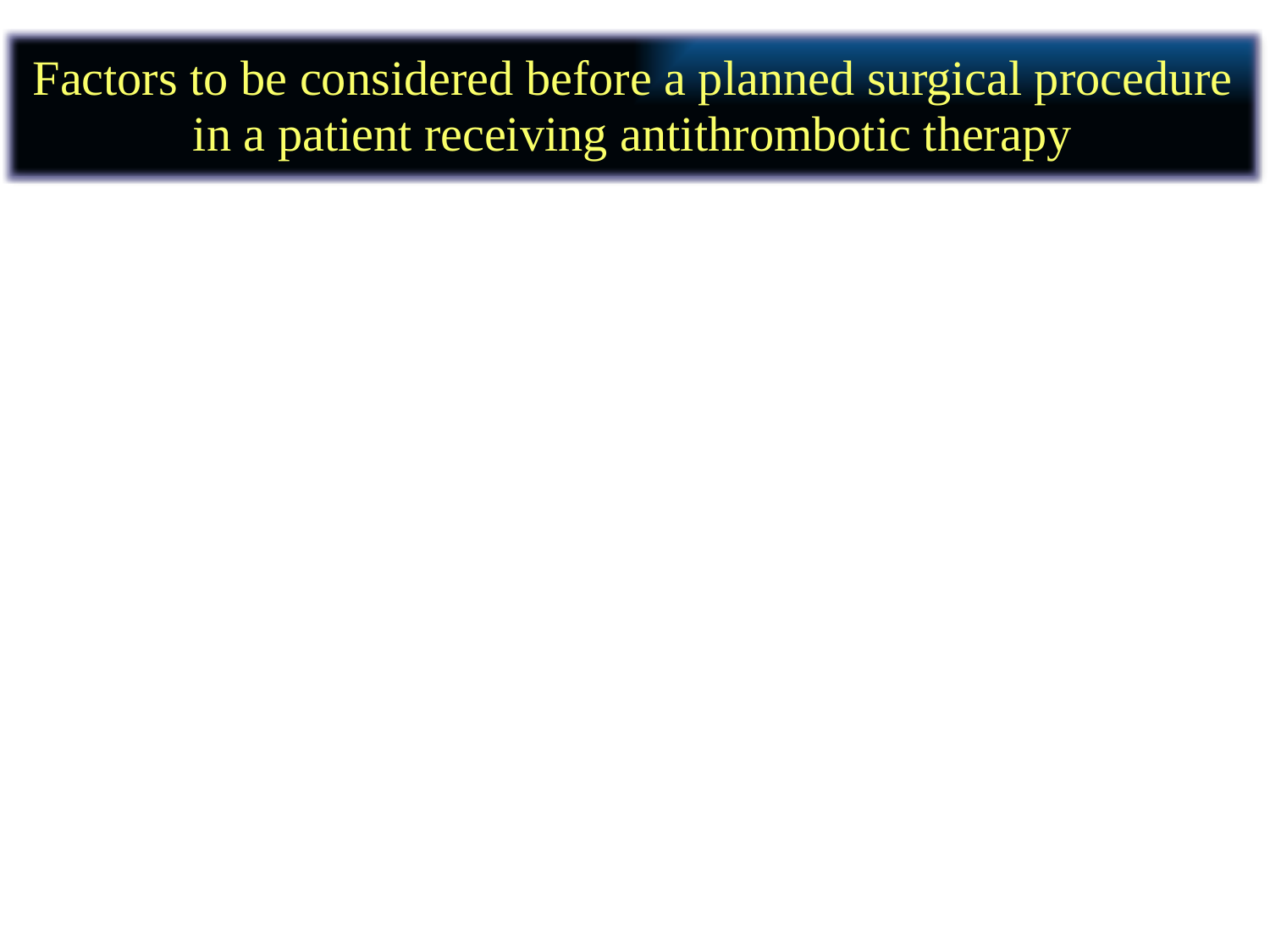

Factors to be considered before a planned surgical procedure
 in a patient receiving antithrombotic therapy

Type of surgery

Renal function

Bleeding risk